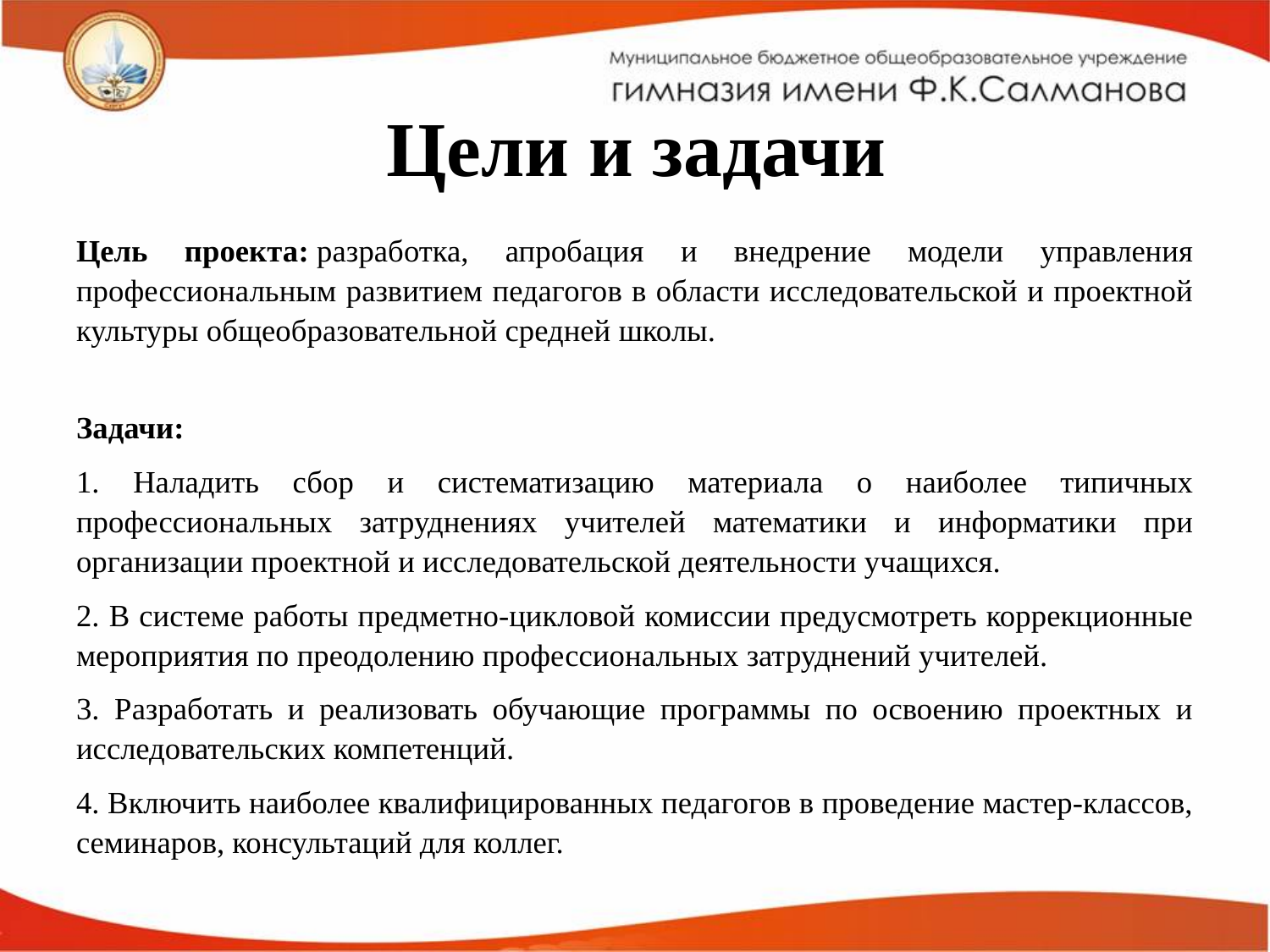

# Цели и задачи
Цель проекта: разработка, апробация и внедрение модели управления профессиональным развитием педагогов в области исследовательской и проектной культуры общеобразовательной средней школы.

Задачи:
1. Наладить сбор и систематизацию материала о наиболее типичных профессиональных затруднениях учителей математики и информатики при организации проектной и исследовательской деятельности учащихся.
2. В системе работы предметно-цикловой комиссии предусмотреть коррекционные мероприятия по преодолению профессиональных затруднений учителей.
3. Разработать и реализовать обучающие программы по освоению проектных и исследовательских компетенций.
4. Включить наиболее квалифицированных педагогов в проведение мастер-классов, семинаров, консультаций для коллег.